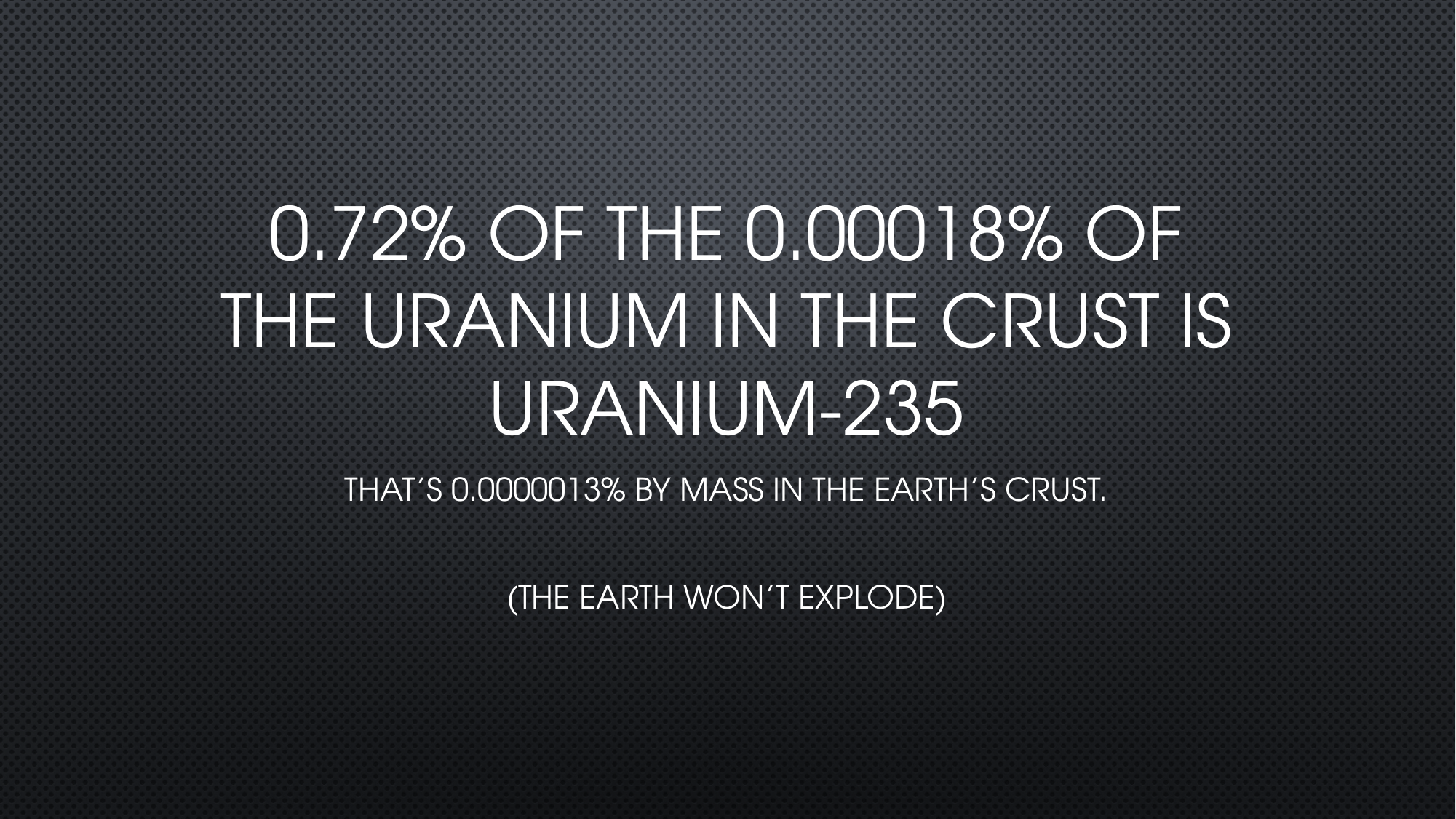

# 0.72% of the 0.00018% of the uranium in the crust is Uranium-235
That’s 0.0000013% by mass in the earth’s crust.

(The earth won’t explode)